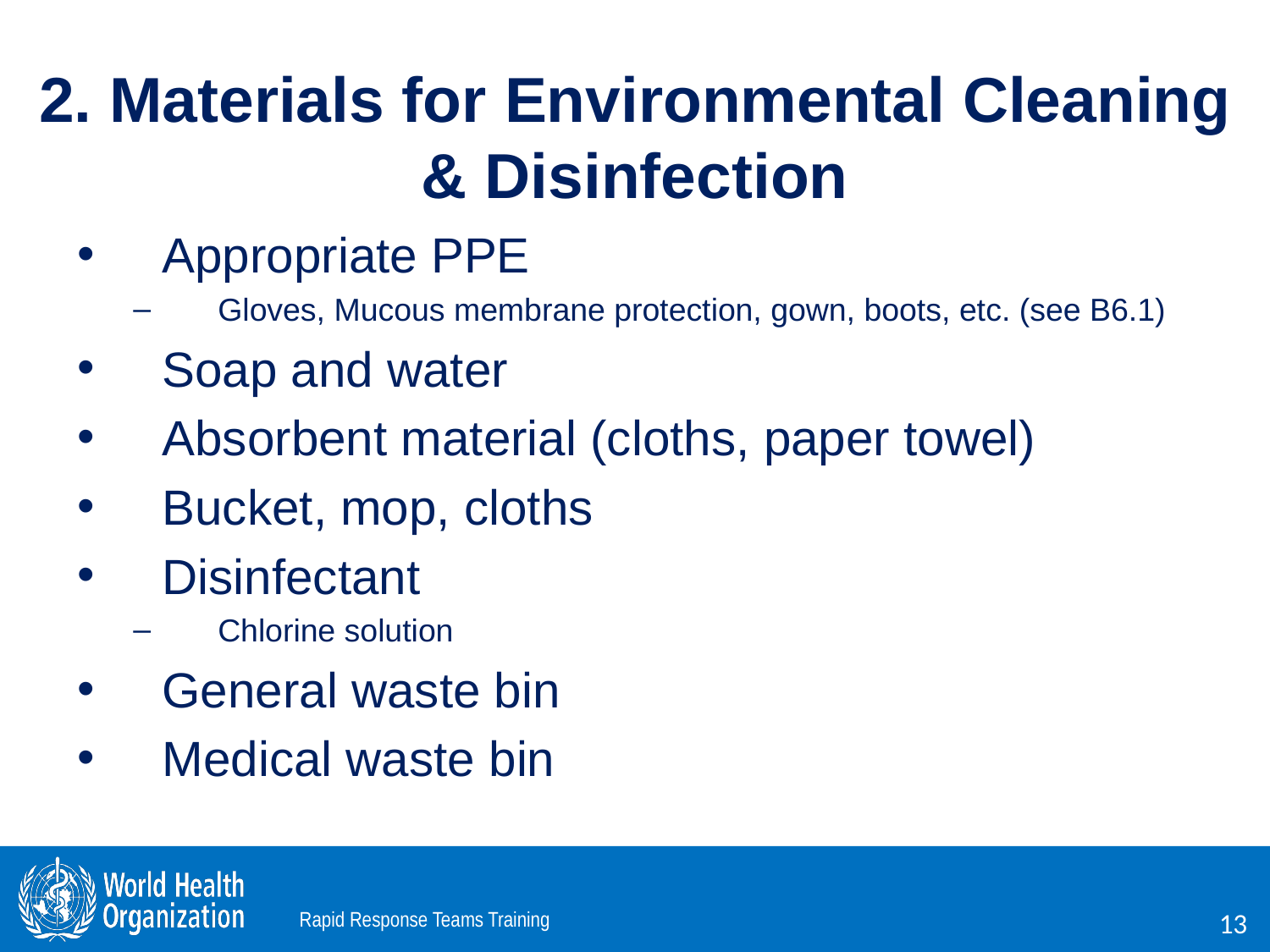

2. Materials for Environmental Cleaning & Disinfection
Appropriate PPE
Gloves, Mucous membrane protection, gown, boots, etc. (see B6.1)
Soap and water
Absorbent material (cloths, paper towel)
Bucket, mop, cloths
Disinfectant
Chlorine solution
General waste bin
Medical waste bin